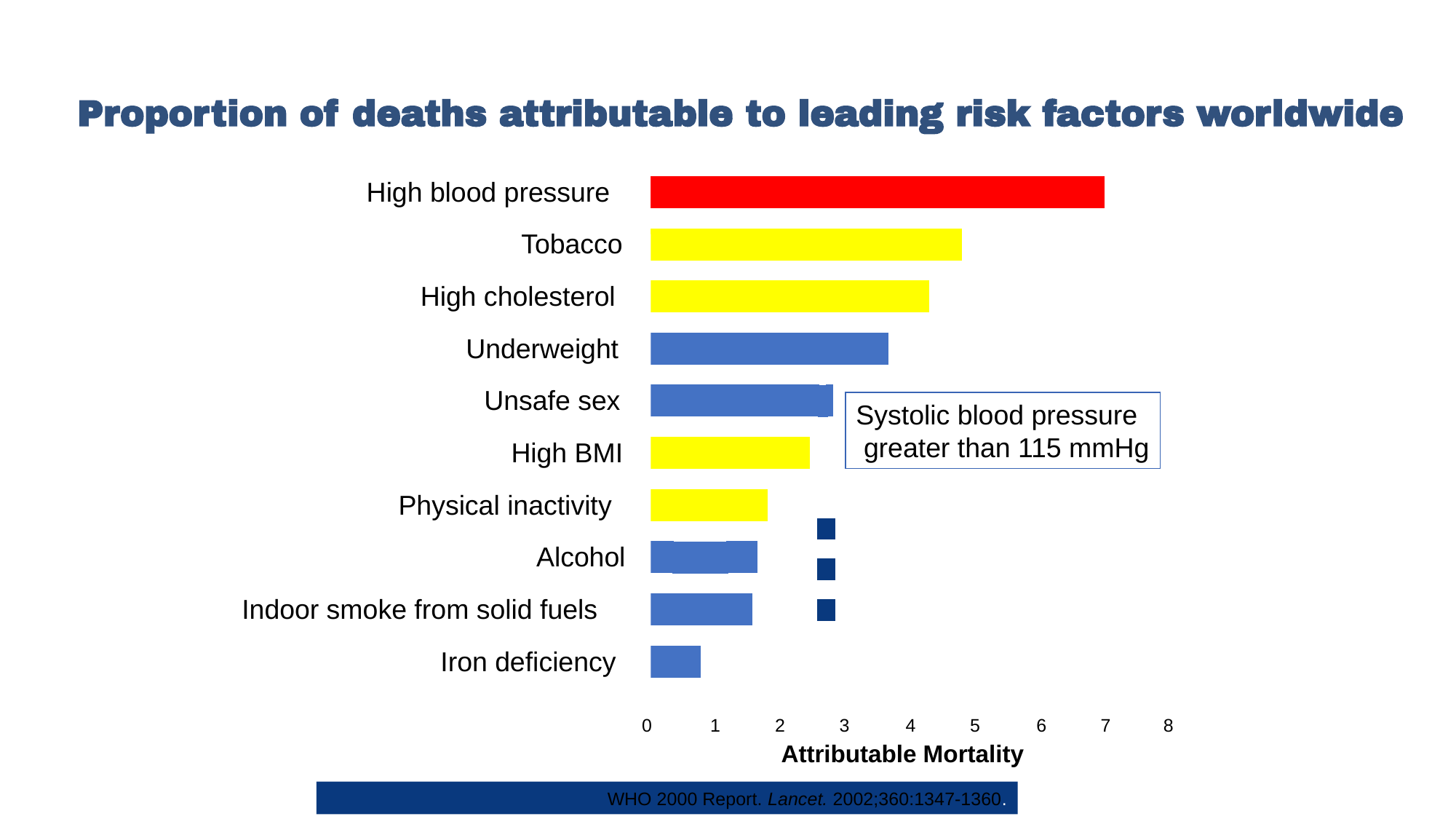

# Proportion of deaths attributable to leading risk factors worldwide

High blood pressure

Tobacco

High cholesterol

Underweight

Unsafe sex

High BMI

Physical inactivity

Alcohol

Indoor smoke from solid fuels

Iron deficiency

0
1
2
3
4
5
6
7
8
Attributable Mortality
Systolic blood pressure
 greater than 115 mmHg
WHO 2000 Report. Lancet. 2002;360:1347-1360.